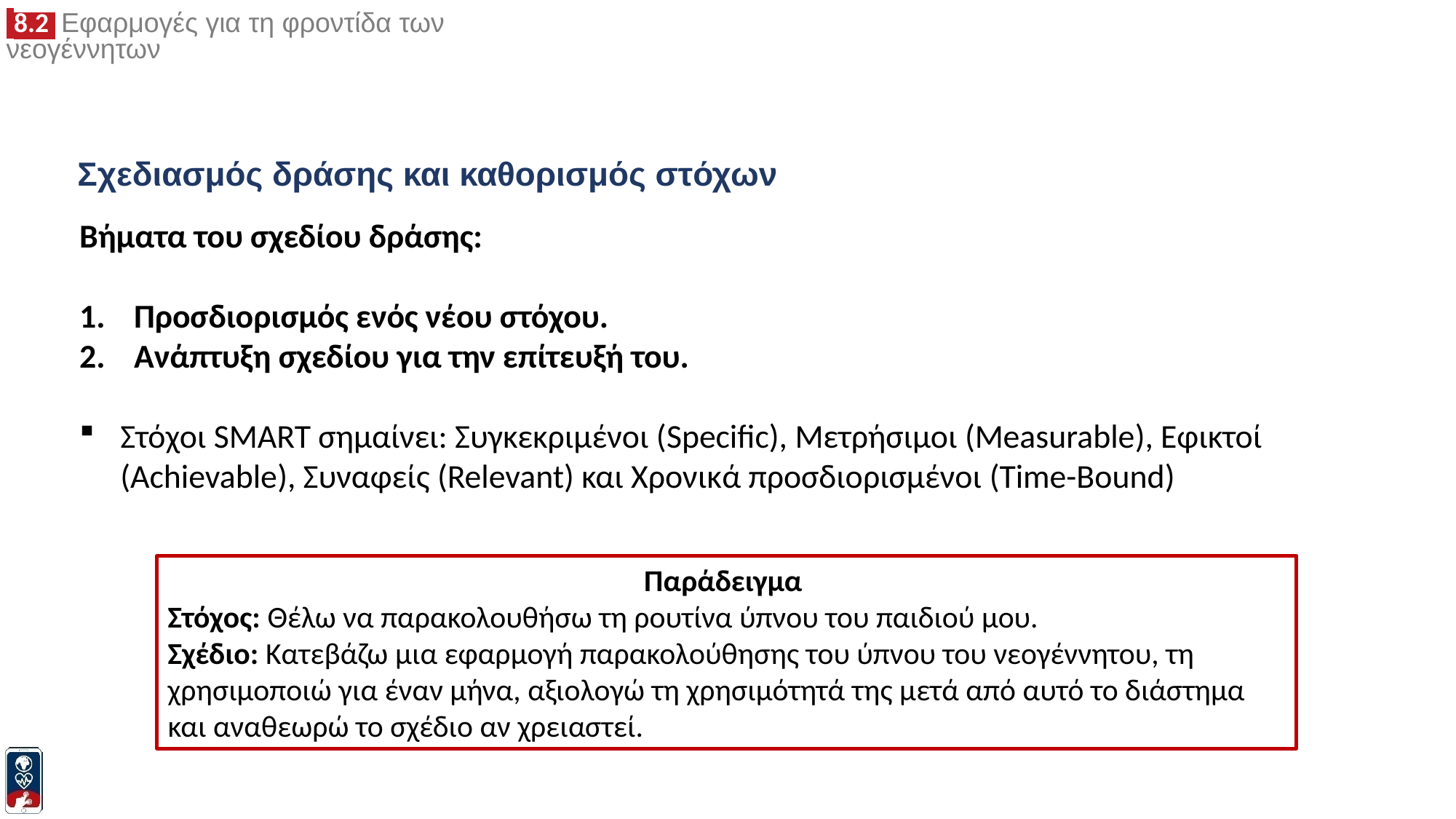

# Σχεδιασμός δράσης και καθορισμός στόχων
Βήματα του σχεδίου δράσης:

Προσδιορισμός ενός νέου στόχου.
Ανάπτυξη σχεδίου για την επίτευξή του.

Στόχοι SMART σημαίνει: Συγκεκριμένοι (Specific), Μετρήσιμοι (Measurable), Εφικτοί (Achievable), Συναφείς (Relevant) και Χρονικά προσδιορισμένοι (Time-Bound)
Παράδειγμα
Στόχος: Θέλω να παρακολουθήσω τη ρουτίνα ύπνου του παιδιού μου.
Σχέδιο: Κατεβάζω μια εφαρμογή παρακολούθησης του ύπνου του νεογέννητου, τη χρησιμοποιώ για έναν μήνα, αξιολογώ τη χρησιμότητά της μετά από αυτό το διάστημα και αναθεωρώ το σχέδιο αν χρειαστεί.